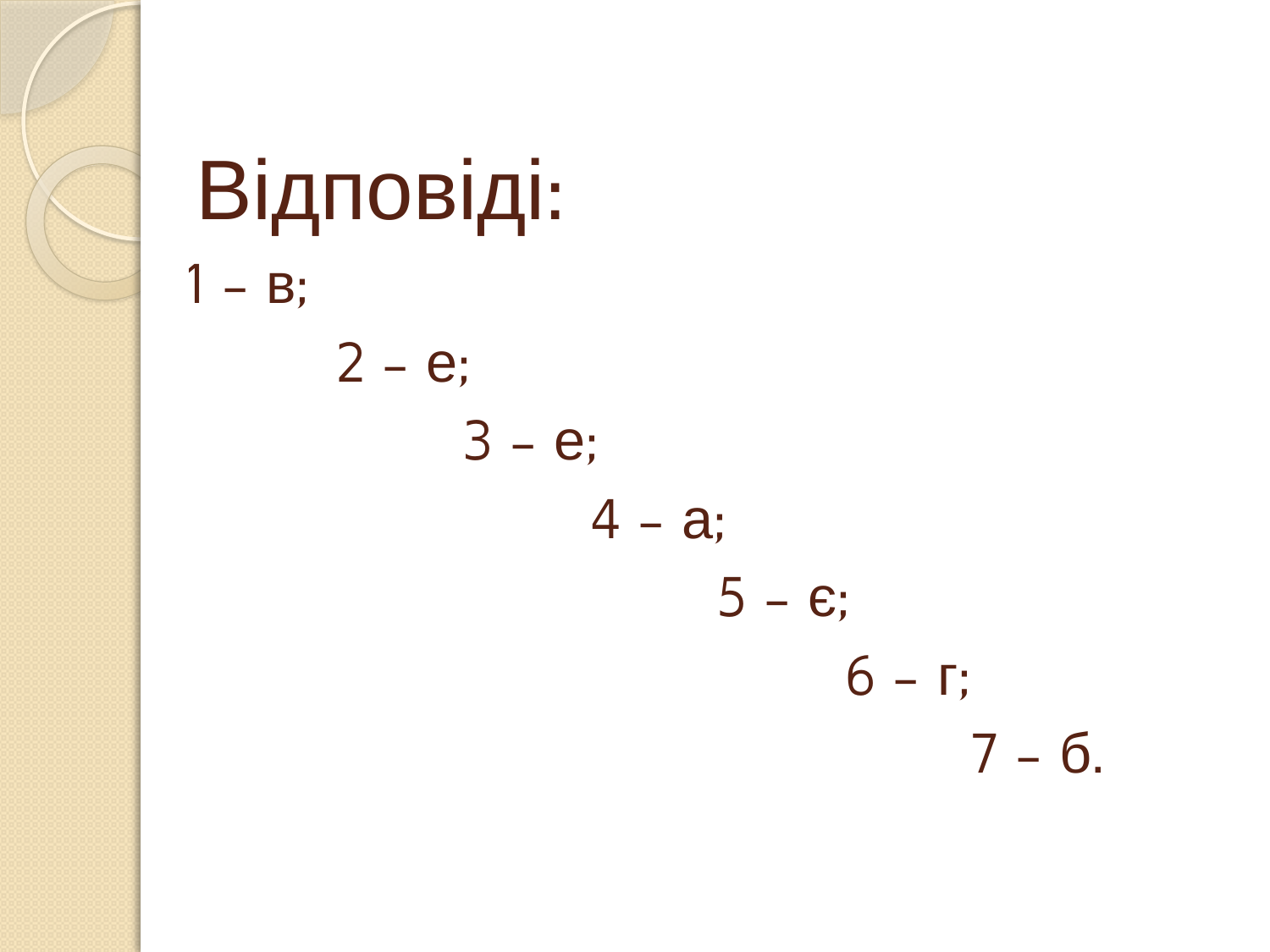

Відповіді:
 1 – в;
		2 – е;
			3 – е;
				4 – а;
					5 – є;
						6 – г;
							7 – б.